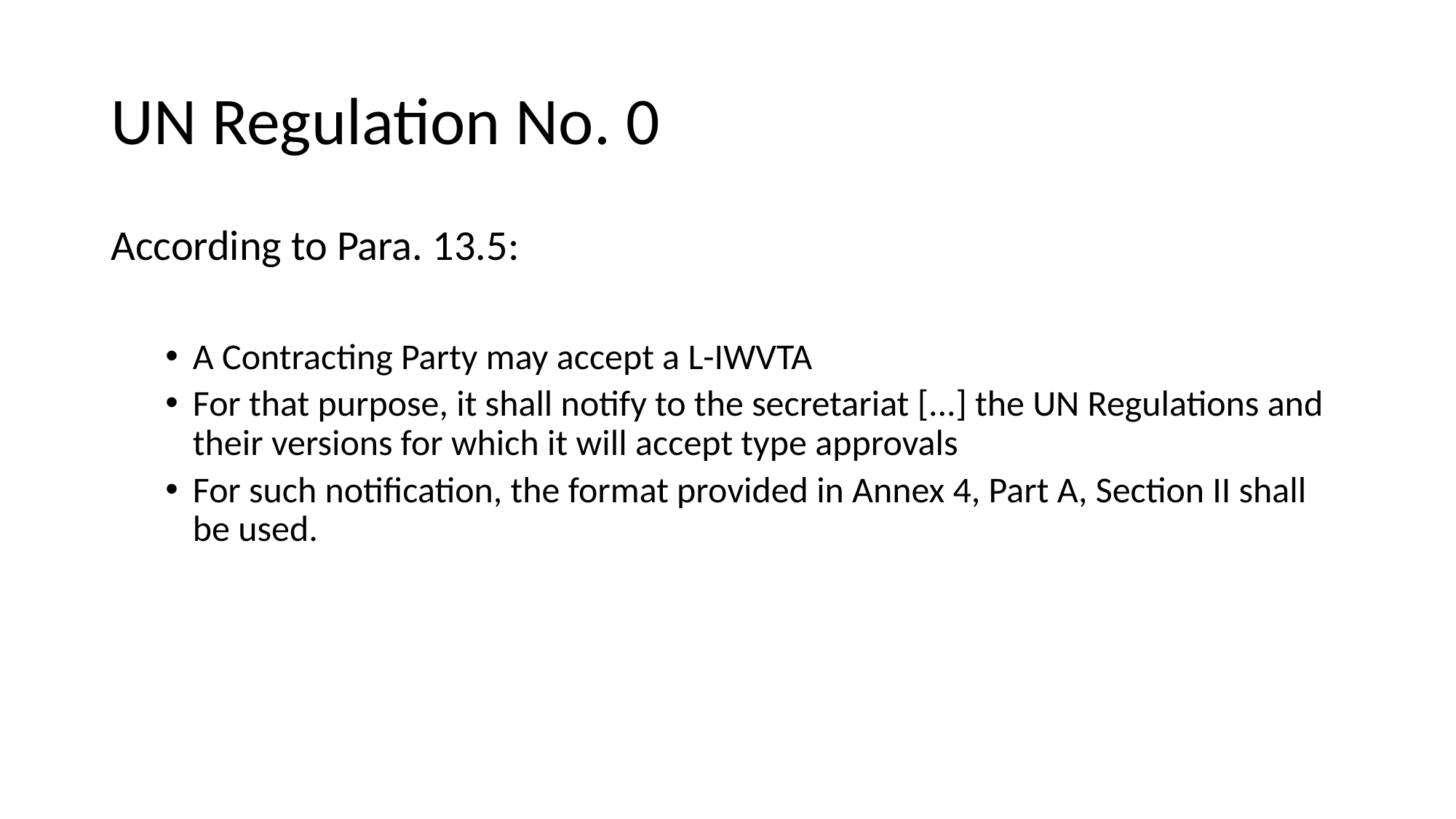

# UN Regulation No. 0
According to Para. 13.5:

A Contracting Party may accept a L-IWVTA
For that purpose, it shall notify to the secretariat [...] the UN Regulations and their versions for which it will accept type approvals
For such notification, the format provided in Annex 4, Part A, Section II shall be used.